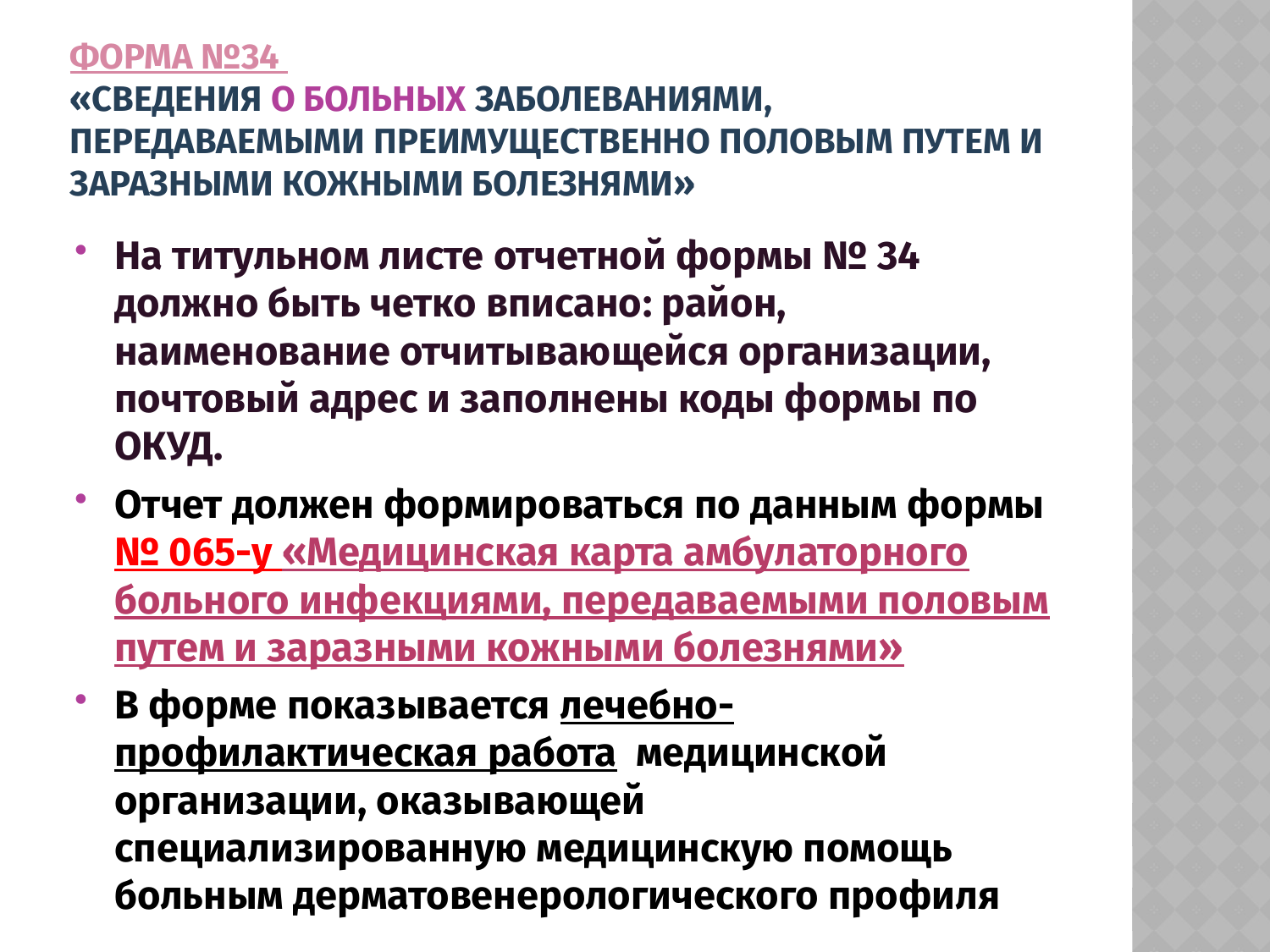

# Форма №34 «Сведения о больных заболеваниями, передаваемыми преимущественно половым путем и заразными кожными болезнями»
На титульном листе отчетной формы № 34 должно быть четко вписано: район, наименование отчитывающейся организации, почтовый адрес и заполнены коды формы по ОКУД.
Отчет должен формироваться по данным формы № 065-у «Медицинская карта амбулаторного больного инфекциями, передаваемыми половым путем и заразными кожными болезнями»
В форме показывается лечебно-профилактическая работа  медицинской организации, оказывающей специализированную медицинскую помощь больным дерматовенерологического профиля